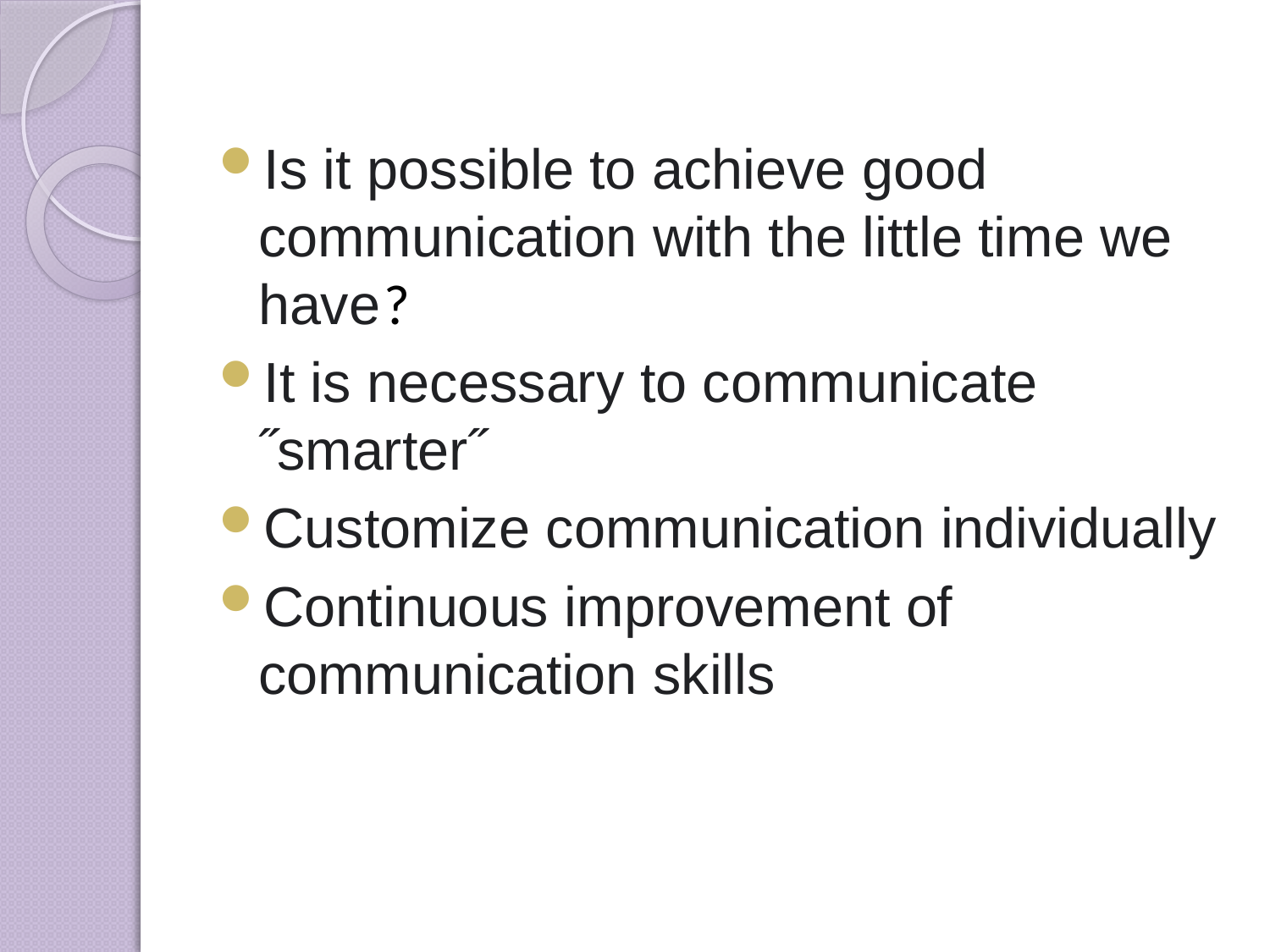

Is it possible to achieve good communication with the little time we have ?
It is necessary to communicate ˝smarter˝
Customize communication individually
Continuous improvement of communication skills